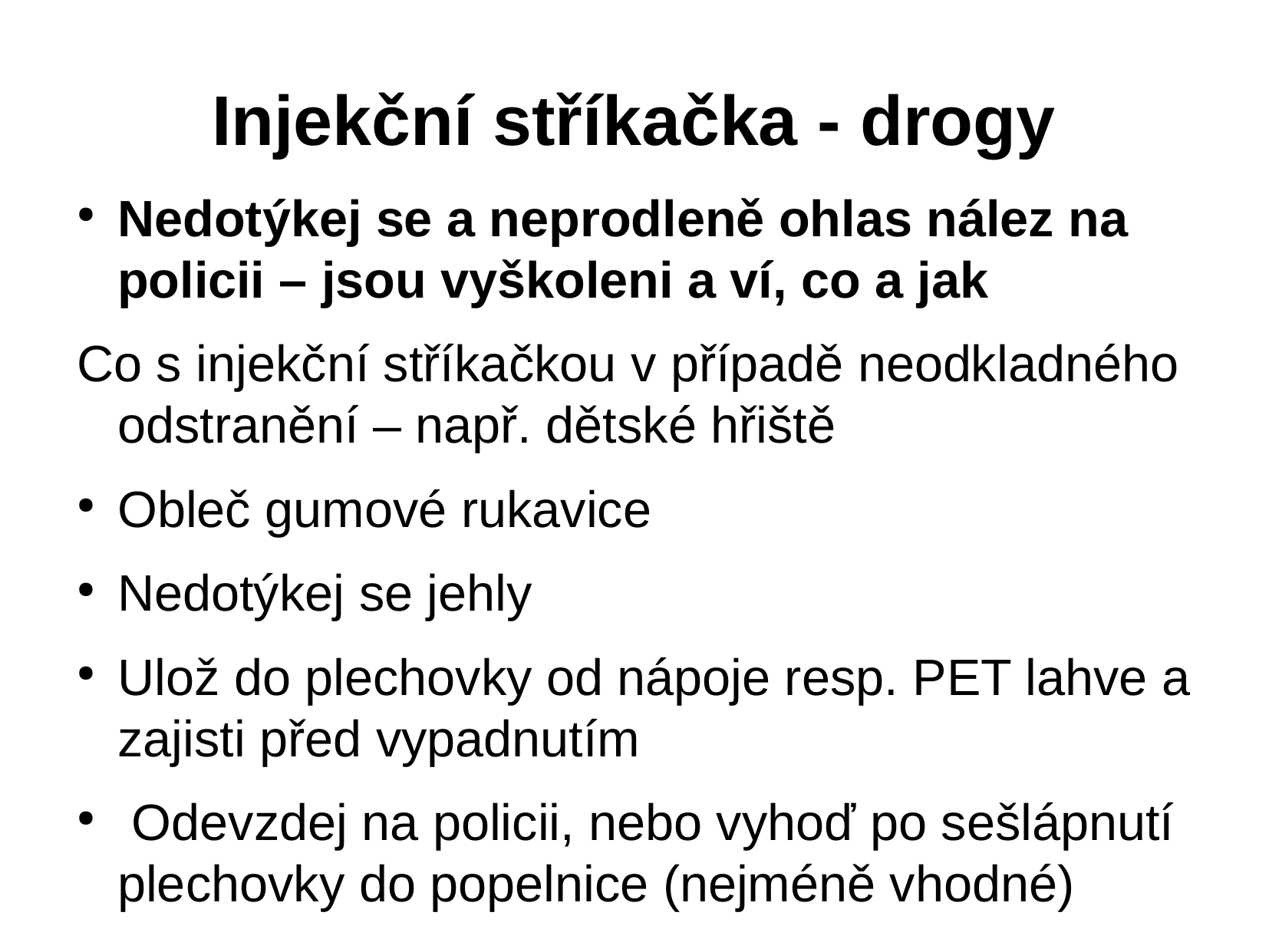

# Injekční stříkačka - drogy
Nedotýkej se a neprodleně ohlas nález na policii – jsou vyškoleni a ví, co a jak
Co s injekční stříkačkou v případě neodkladného odstranění – např. dětské hřiště
Obleč gumové rukavice
Nedotýkej se jehly
Ulož do plechovky od nápoje resp. PET lahve a zajisti před vypadnutím
 Odevzdej na policii, nebo vyhoď po sešlápnutí plechovky do popelnice (nejméně vhodné)